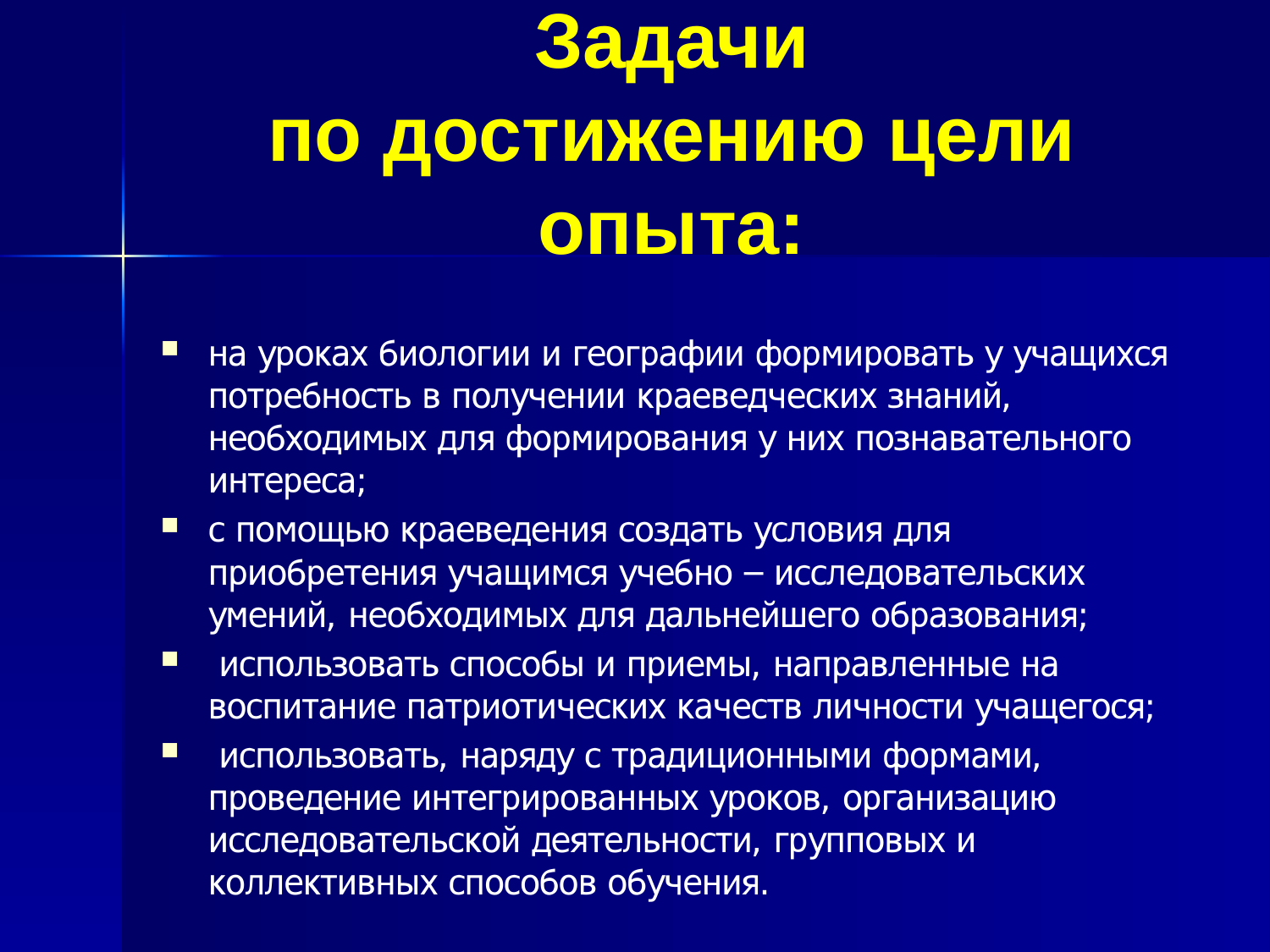

# Задачи по достижению цели опыта:

на уроках биологии и географии формировать у учащихся потребность в получении краеведческих знаний, необходимых для формирования у них познавательного интереса;
с помощью краеведения создать условия для приобретения учащимся учебно – исследовательских умений, необходимых для дальнейшего образования;
 использовать способы и приемы, направленные на воспитание патриотических качеств личности учащегося;
 использовать, наряду с традиционными формами, проведение интегрированных уроков, организацию исследовательской деятельности, групповых и коллективных способов обучения.